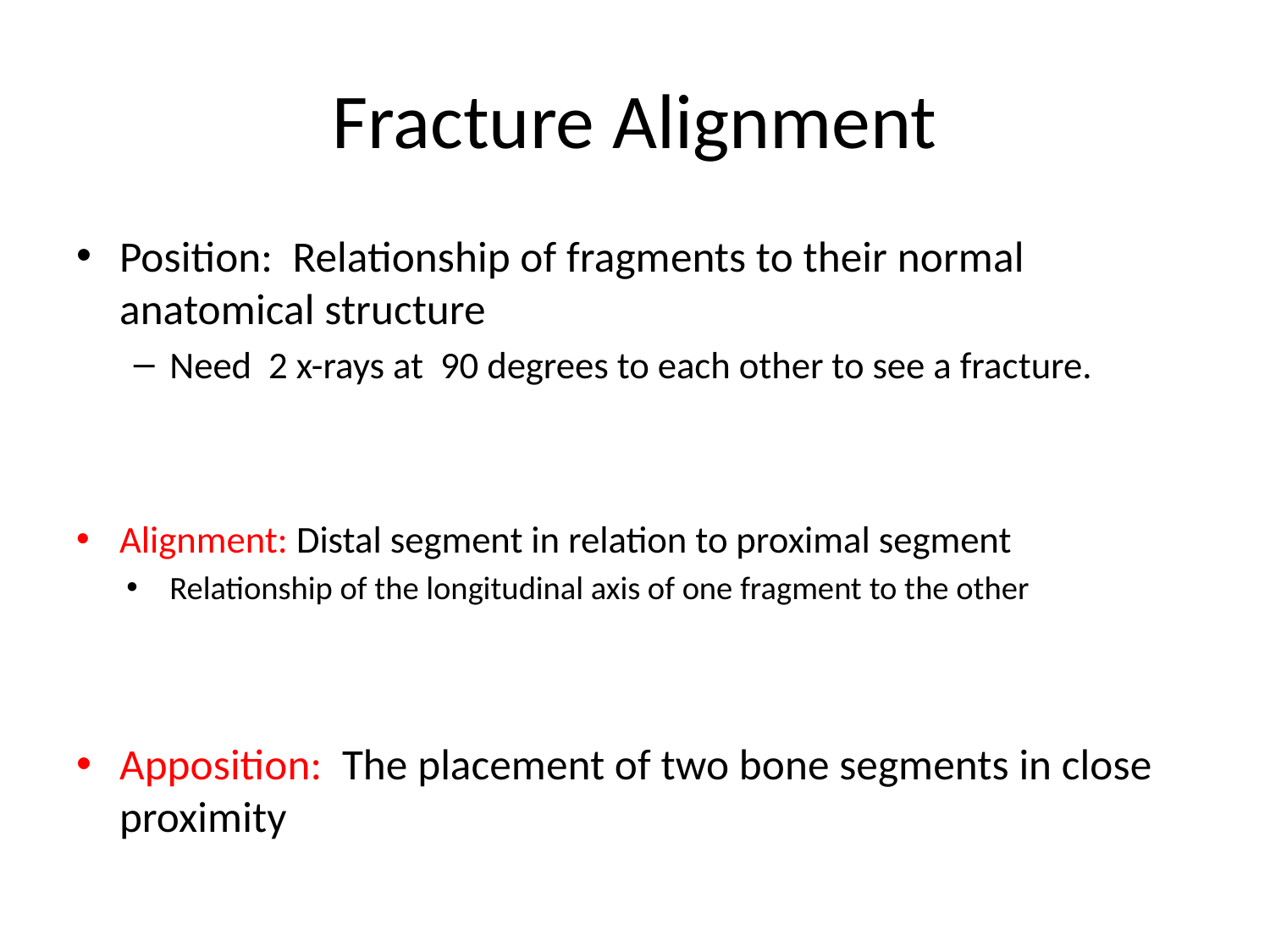

# Fracture Alignment
Position:  Relationship of fragments to their normal anatomical structure
Need  2 x-rays at  90 degrees to each other to see a fracture.

Alignment: Distal segment in relation to proximal segment
Relationship of the longitudinal axis of one fragment to the other

Apposition:  The placement of two bone segments in close proximity